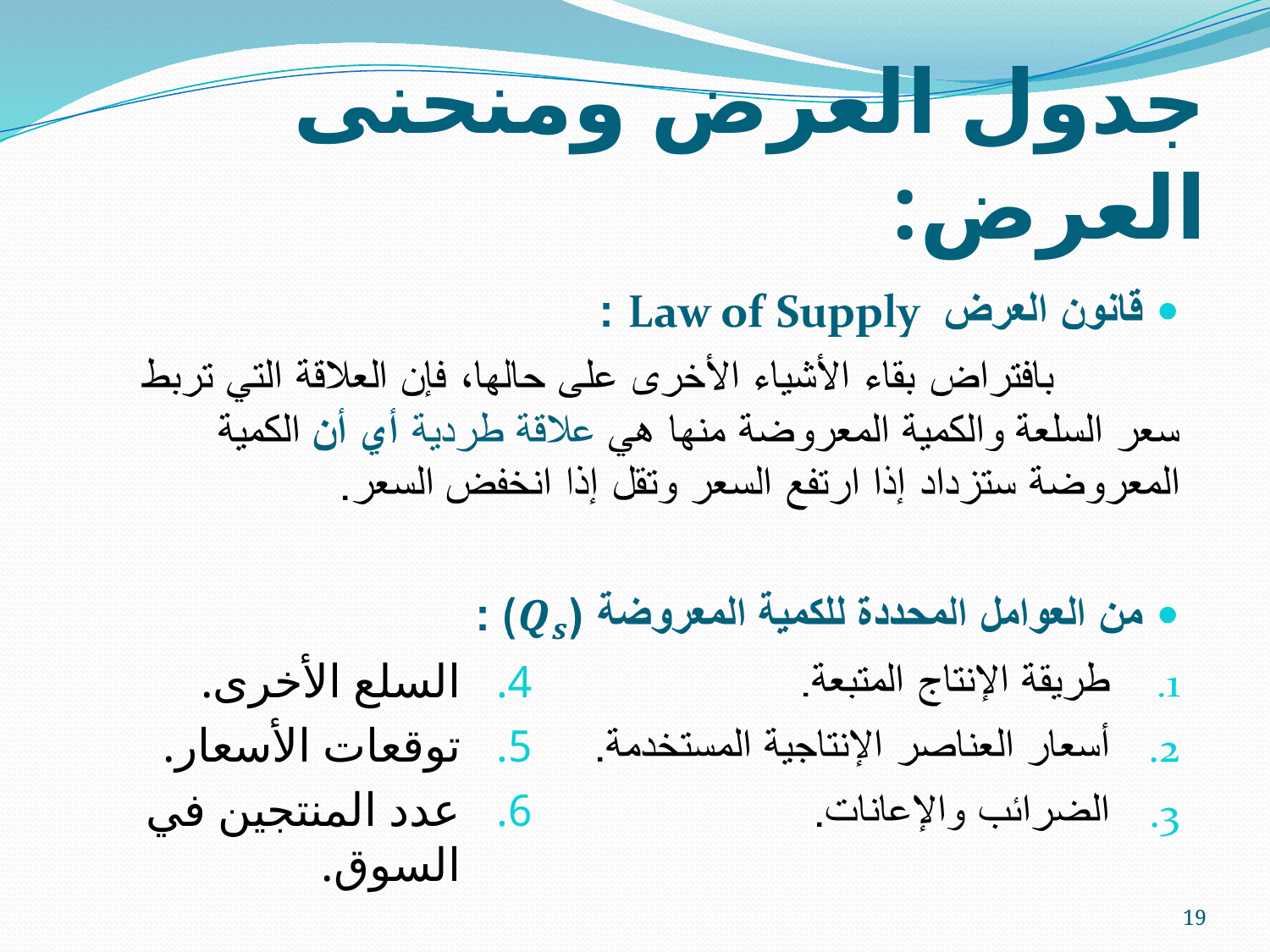

# جدول العرض ومنحنى العرض:

السلع الأخرى.
توقعات الأسعار.
عدد المنتجين في السوق.

19